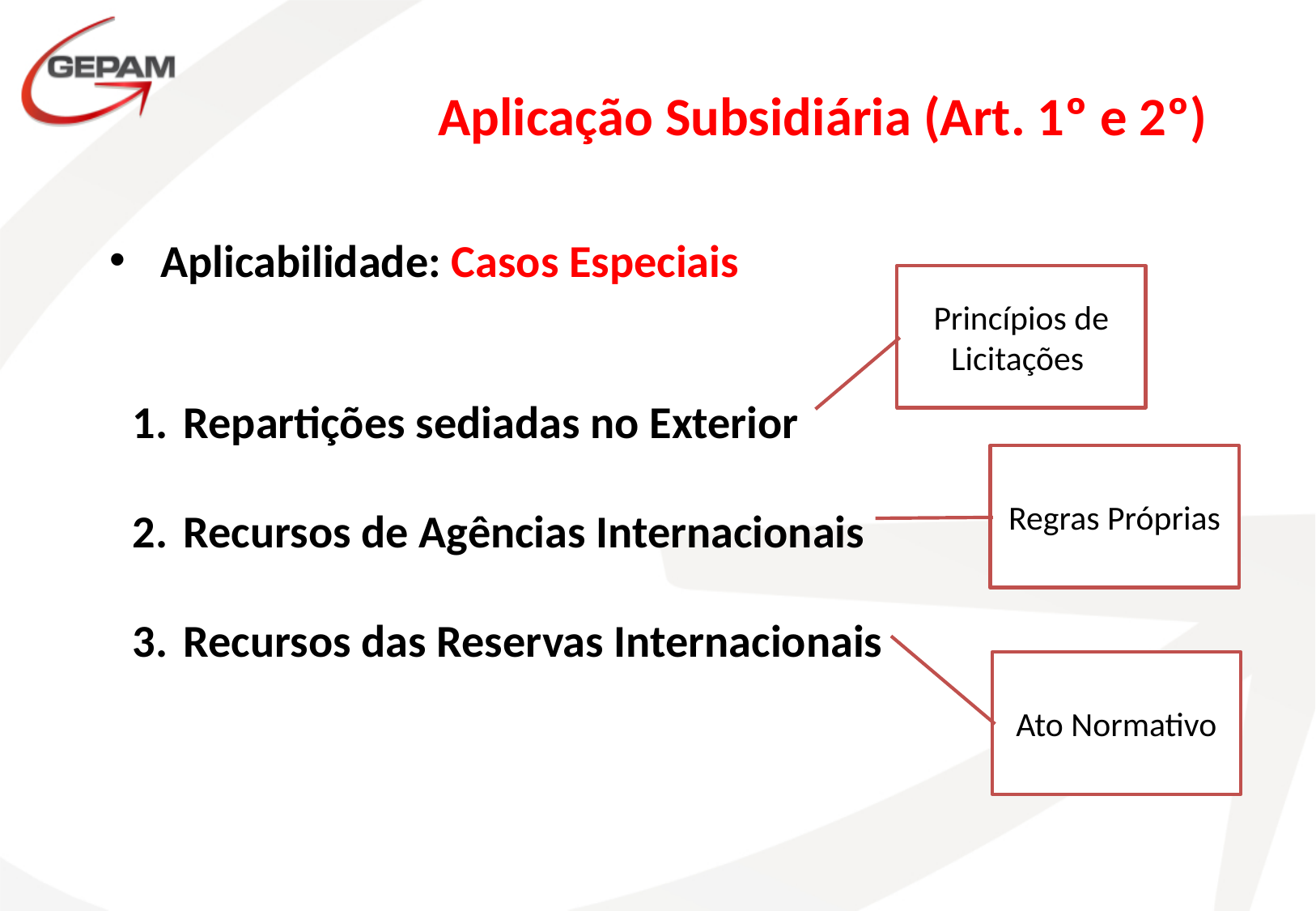

Aplicação Subsidiária (Art. 1º e 2º)
Aplicabilidade: Casos Especiais
Princípios de Licitações
Repartições sediadas no Exterior
Recursos de Agências Internacionais
Recursos das Reservas Internacionais
Regras Próprias
Ato Normativo